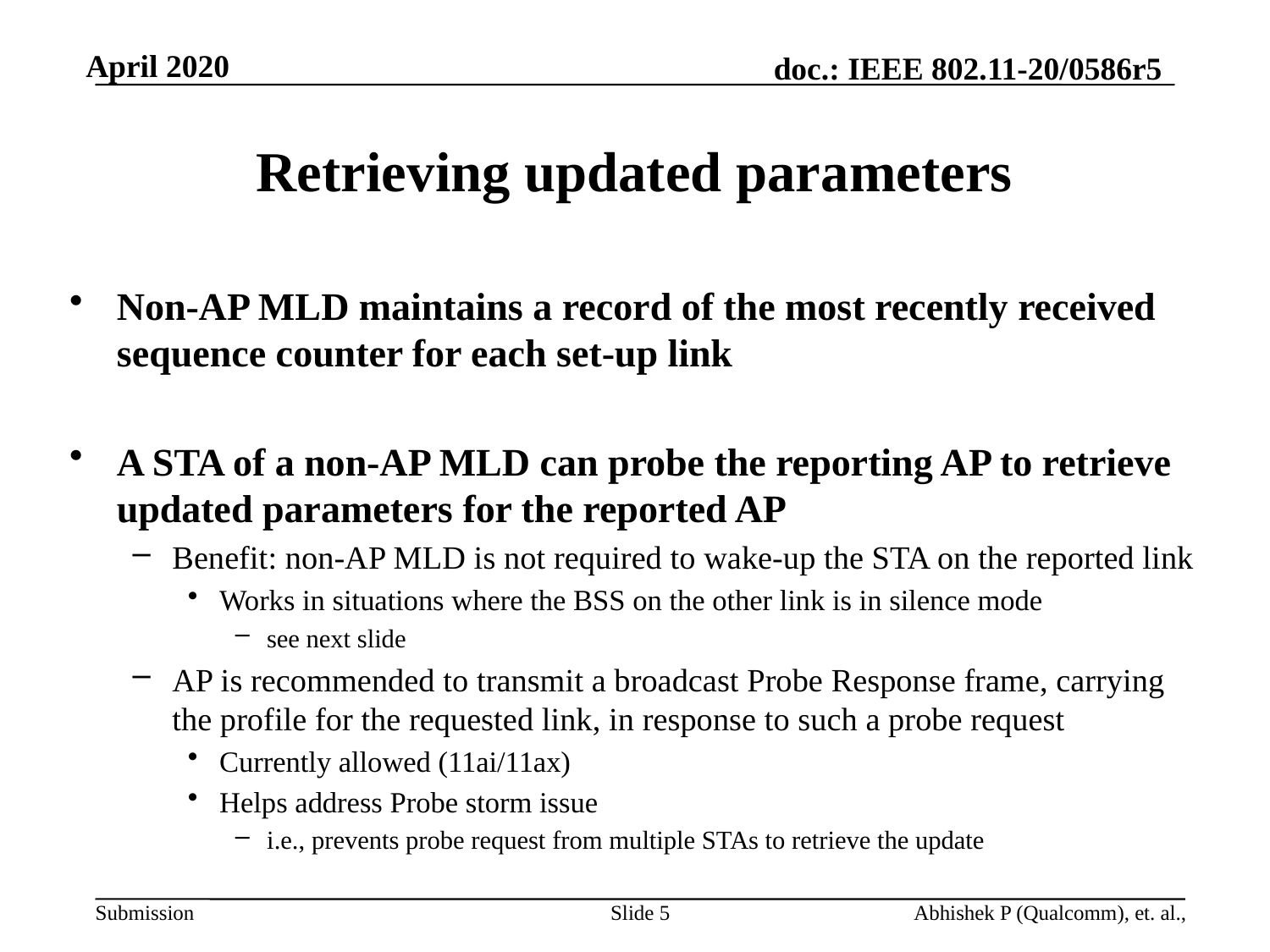

# Retrieving updated parameters
Non-AP MLD maintains a record of the most recently received sequence counter for each set-up link

A STA of a non-AP MLD can probe the reporting AP to retrieve  updated parameters for the reported AP
Benefit: non-AP MLD is not required to wake-up the STA on the reported link
Works in situations where the BSS on the other link is in silence mode
see next slide
AP is recommended to transmit a broadcast Probe Response frame, carrying the profile for the requested link, in response to such a probe request
Currently allowed (11ai/11ax)
Helps address Probe storm issue
i.e., prevents probe request from multiple STAs to retrieve the update
Slide 5
Abhishek P (Qualcomm), et. al.,